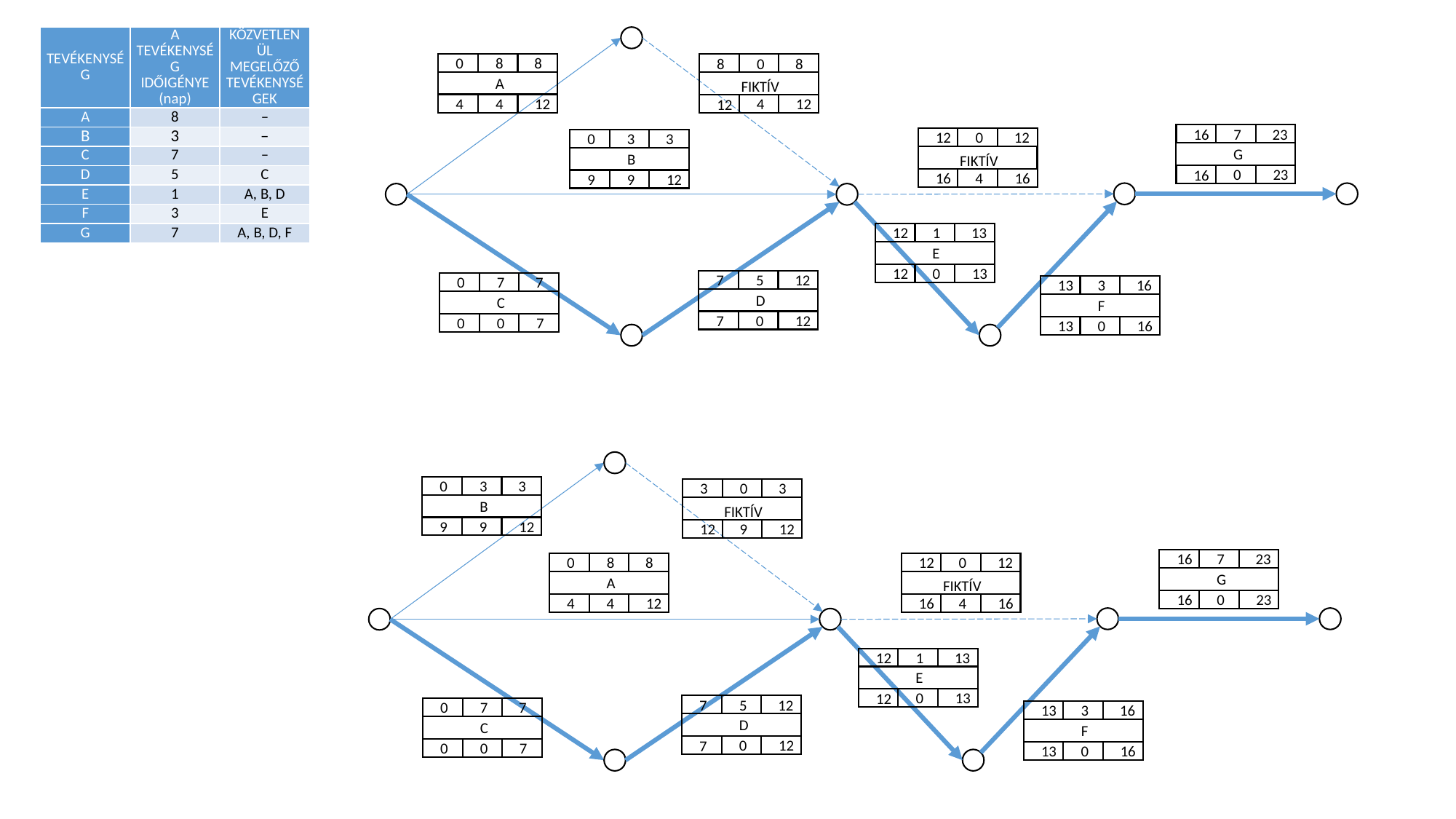

| TEVÉKENYSÉG | A TEVÉKENYSÉG IDŐIGÉNYE (nap) | KÖZVETLENÜL MEGELŐZŐ TEVÉKENYSÉGEK |
| --- | --- | --- |
| A | 8 | – |
| B | 3 | – |
| C | 7 | – |
| D | 5 | C |
| E | 1 | A, B, D |
| F | 3 | E |
| G | 7 | A, B, D, F |

0
8
8

A
4
12
4
8
0
8

FIKTÍV
4
12
12
16
7
23

G
0
23
16
12
0
12

FIKTÍV
4
16
16
0
3
3

B
9
12
9

12
1
13

E
0
13
12
7
5
12

D
0
12
7
0
7
7

C
0
7
0
13
3
16

F
0
16
13

0
3
3

B
9
12
9
3
0
3

FIKTÍV
9
12
12
16
7
23

G
0
23
16
0
8
8

A
4
12
4
12
0
12

FIKTÍV
4
16
16

12
1
13

E
0
13
12
7
5
12

D
0
12
7
0
7
7

C
0
7
0
13
3
16

F
0
16
13